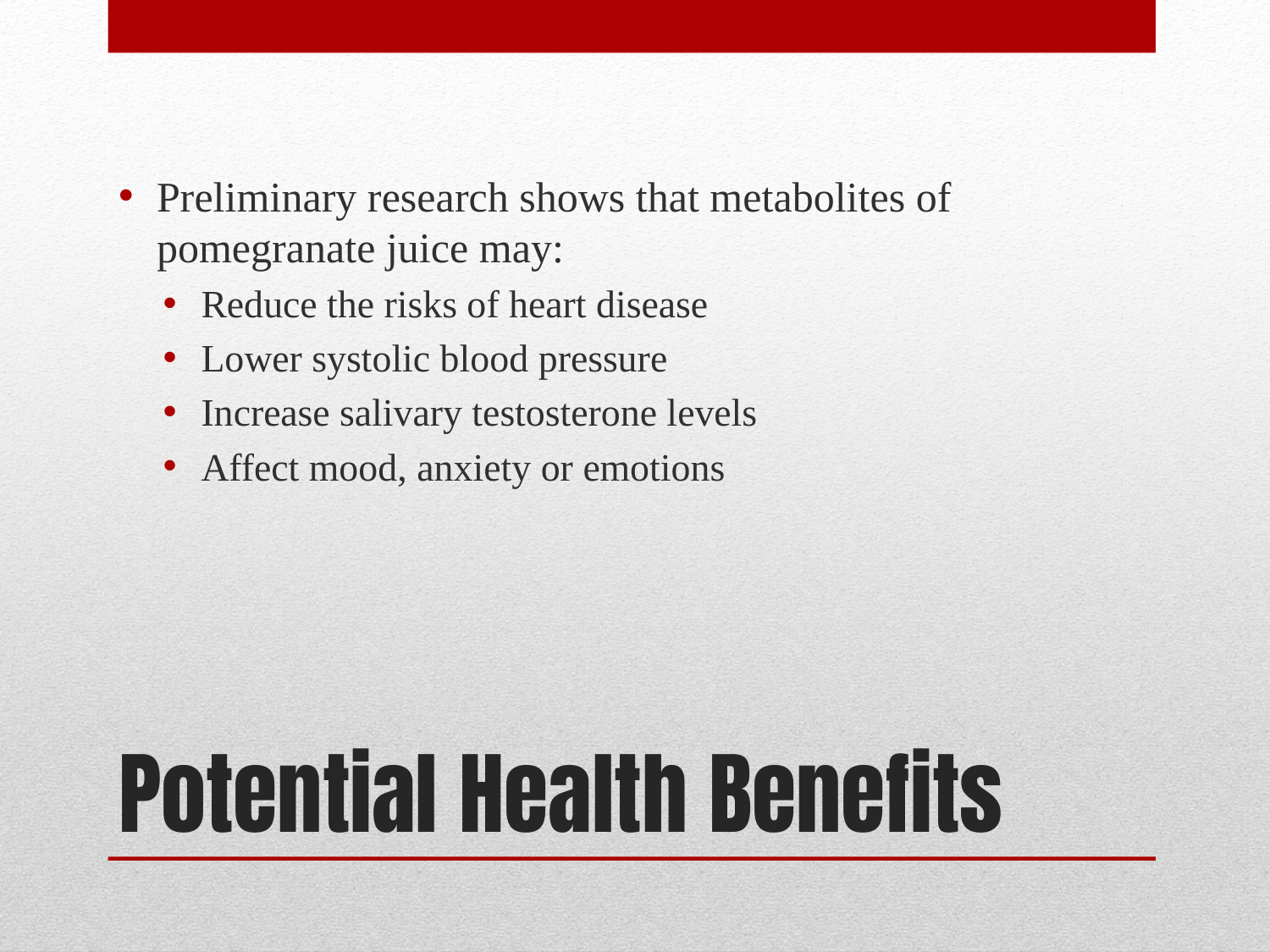

Preliminary research shows that metabolites of pomegranate juice may:
Reduce the risks of heart disease
Lower systolic blood pressure
Increase salivary testosterone levels
Affect mood, anxiety or emotions

# Potential Health Benefits